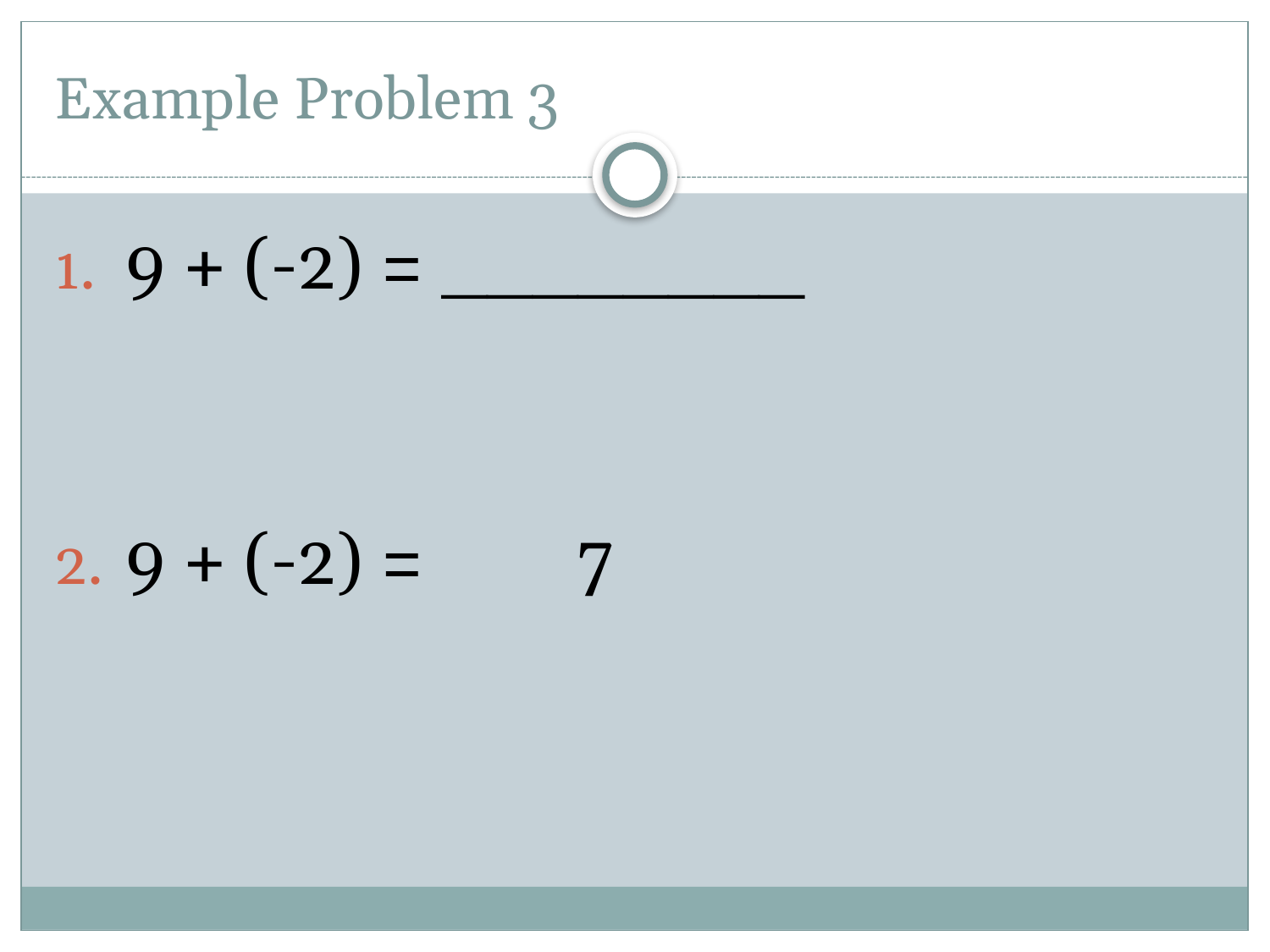

# Example Problem 3
9 + (-2) = ________

9 + (-2) =         7